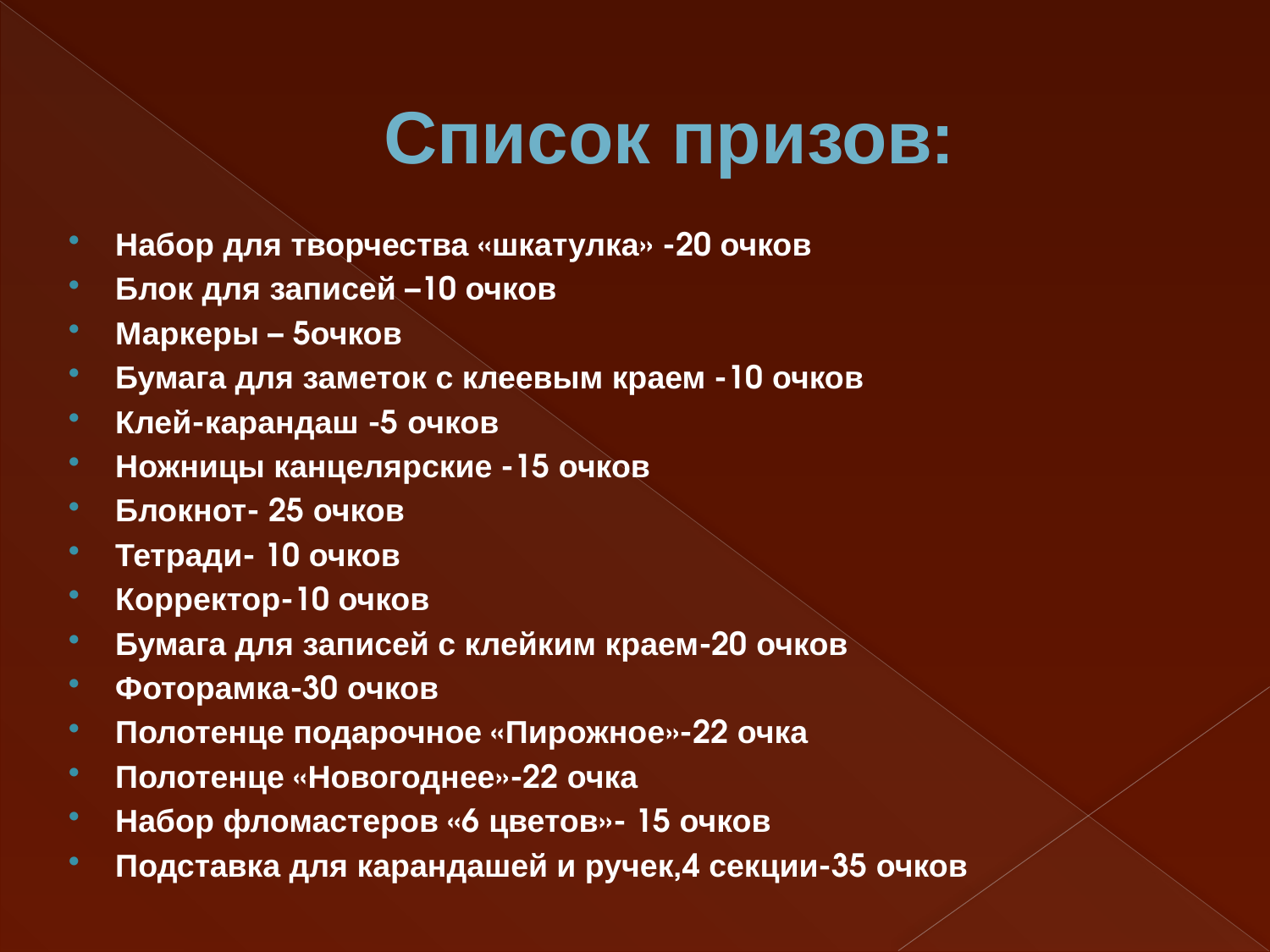

# Список призов:
Набор для творчества «шкатулка» -20 очков
Блок для записей –10 очков
Маркеры – 5очков
Бумага для заметок с клеевым краем -10 очков
Клей-карандаш -5 очков
Ножницы канцелярские -15 очков
Блокнот- 25 очков
Тетради- 10 очков
Корректор-10 очков
Бумага для записей с клейким краем-20 очков
Фоторамка-30 очков
Полотенце подарочное «Пирожное»-22 очка
Полотенце «Новогоднее»-22 очка
Набор фломастеров «6 цветов»- 15 очков
Подставка для карандашей и ручек,4 секции-35 очков